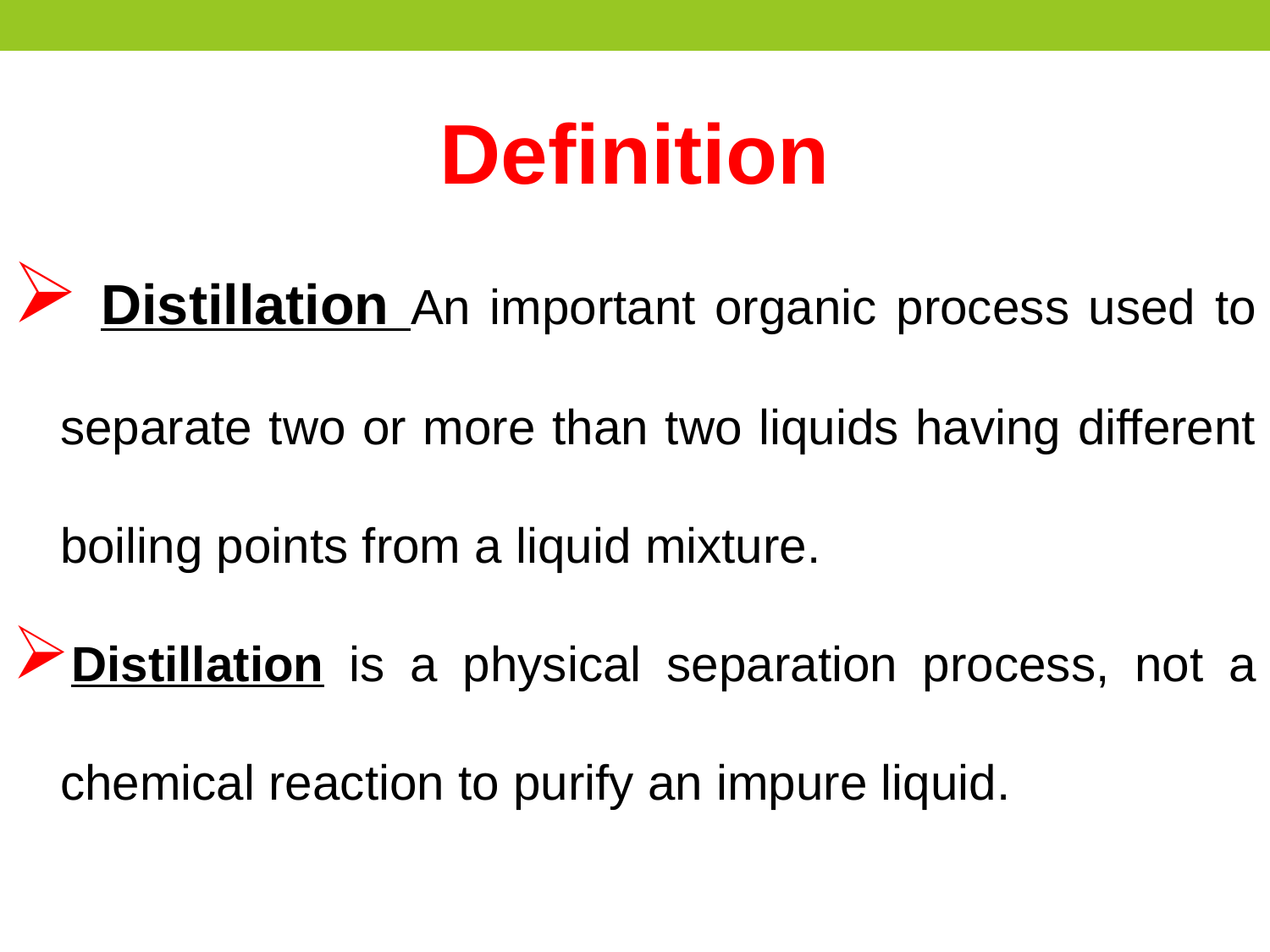

Definition
 Distillation An important organic process used to separate two or more than two liquids having different boiling points from a liquid mixture.
Distillation is a physical separation process, not a chemical reaction to purify an impure liquid.